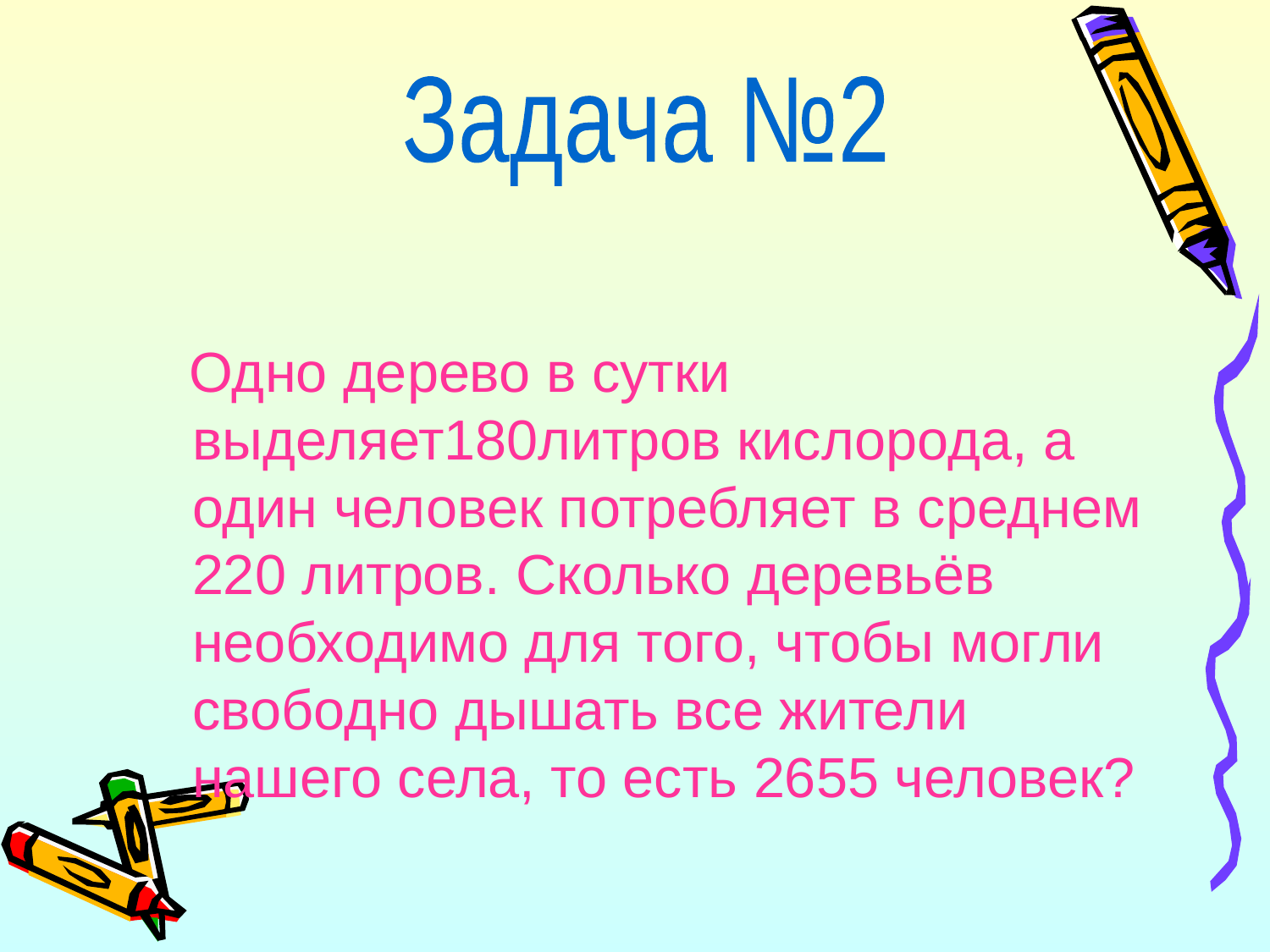

Задача №2

           Одно дерево в сутки выделяет180литров кислорода, а один человек потребляет в среднем 220 литров. Сколько деревьёв необходимо для того, чтобы могли свободно дышать все жители нашего села, то есть 2655 человек?